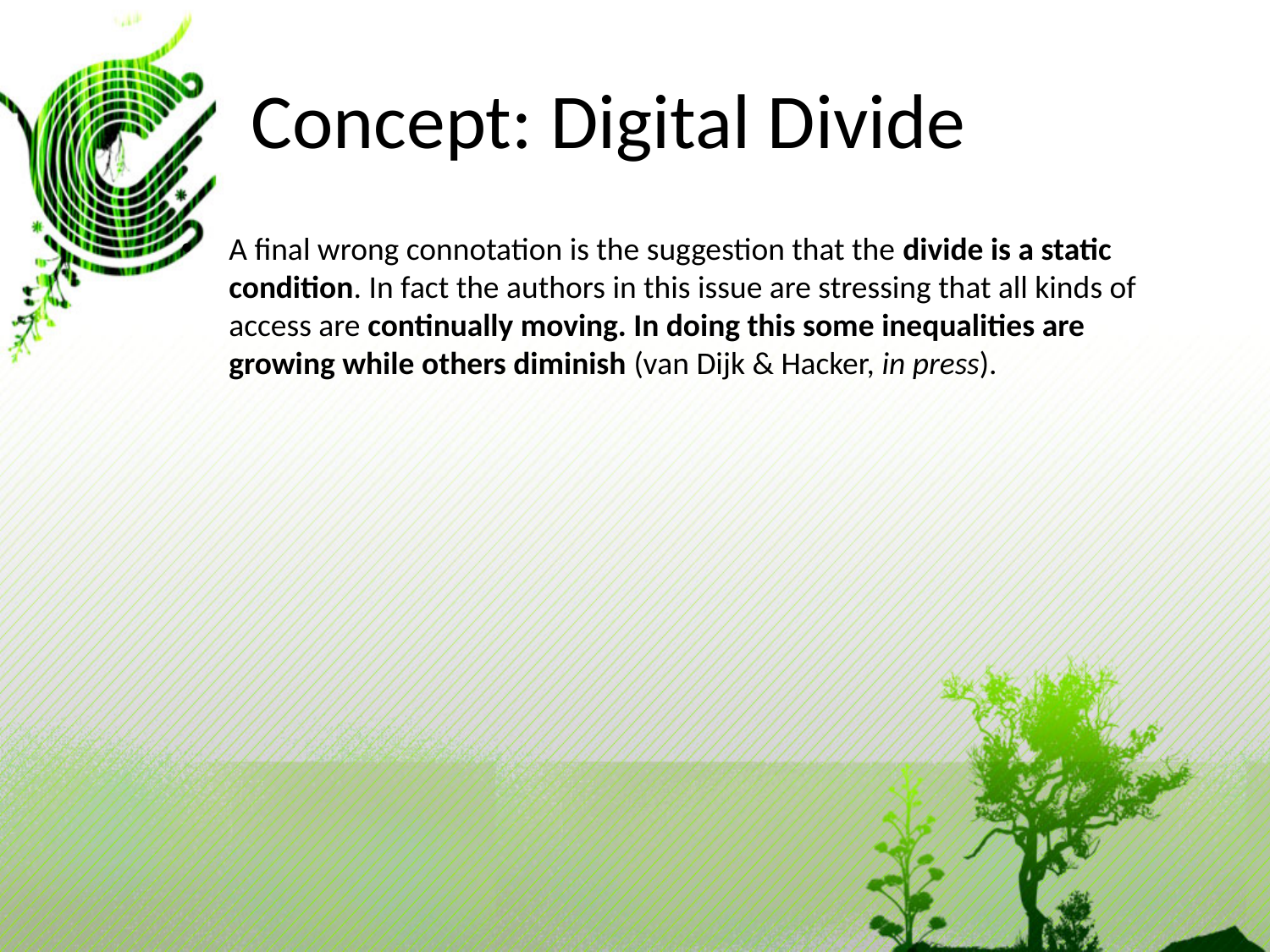

# Concept: Digital Divide
A final wrong connotation is the suggestion that the divide is a static condition. In fact the authors in this issue are stressing that all kinds of access are continually moving. In doing this some inequalities are growing while others diminish (van Dijk & Hacker, in press).